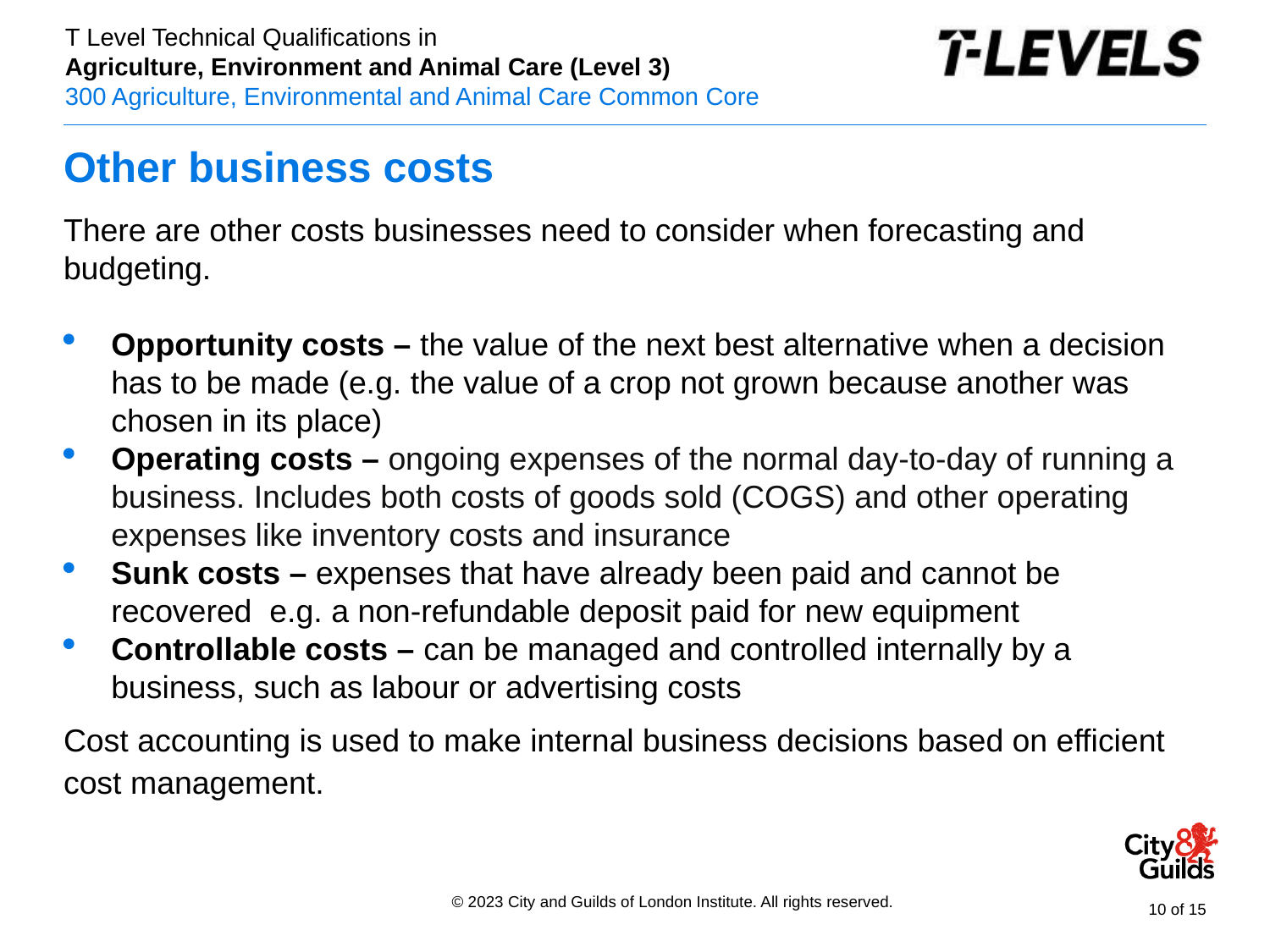

# Other business costs
There are other costs businesses need to consider when forecasting and budgeting.

Opportunity costs – the value of the next best alternative when a decision has to be made (e.g. the value of a crop not grown because another was chosen in its place)
Operating costs – ongoing expenses of the normal day-to-day of running a business. Includes both costs of goods sold (COGS) and other operating expenses like inventory costs and insurance
Sunk costs – expenses that have already been paid and cannot be recovered  e.g. a non-refundable deposit paid for new equipment
Controllable costs – can be managed and controlled internally by a business, such as labour or advertising costs
Cost accounting is used to make internal business decisions based on efficient cost management.